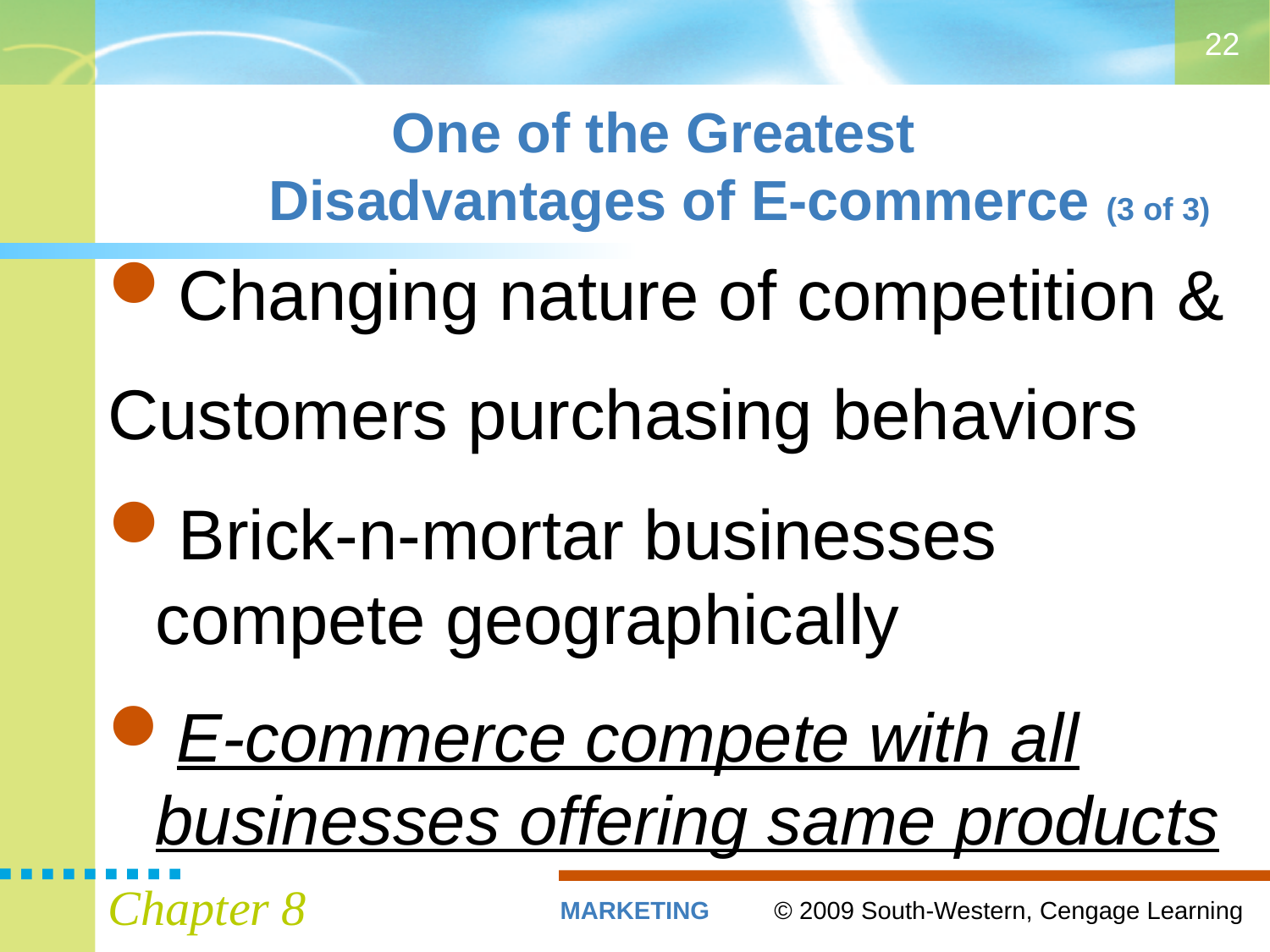

22
# One of the Greatest Disadvantages of E-commerce (3 of 3)
Changing nature of competition &
Customers purchasing behaviors
Brick-n-mortar businesses compete geographically
E-commerce compete with all businesses offering same products
Chapter 8